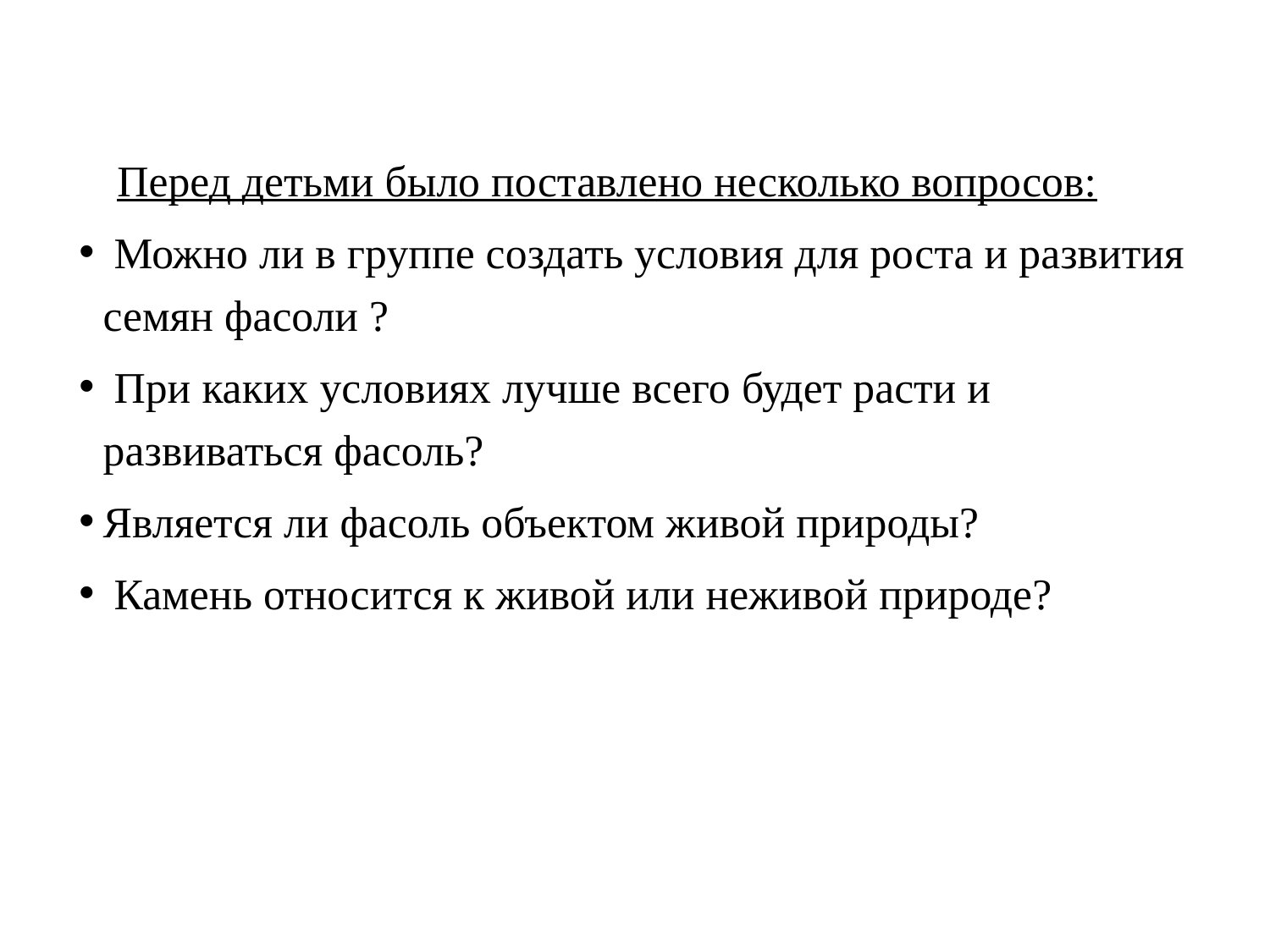

Перед детьми было поставлено несколько вопросов:
 Можно ли в группе создать условия для роста и развития семян фасоли ?
 При каких условиях лучше всего будет расти и развиваться фасоль?
Является ли фасоль объектом живой природы?
 Камень относится к живой или неживой природе?